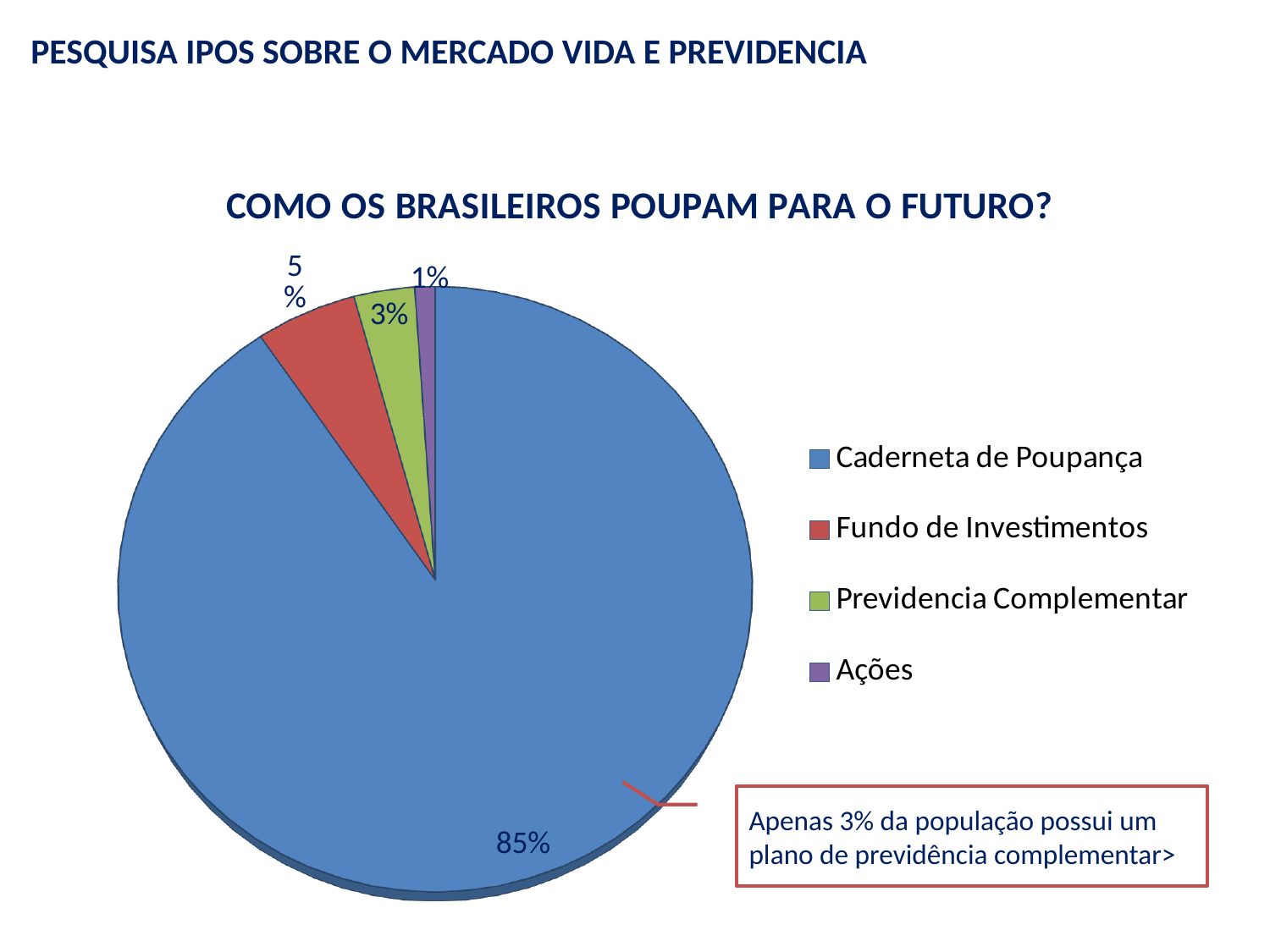

PESQUISA IPOS SOBRE O MERCADO VIDA E PREVIDENCIA

[unsupported chart]

Apenas 3% da população possui um plano de previdência complementar>